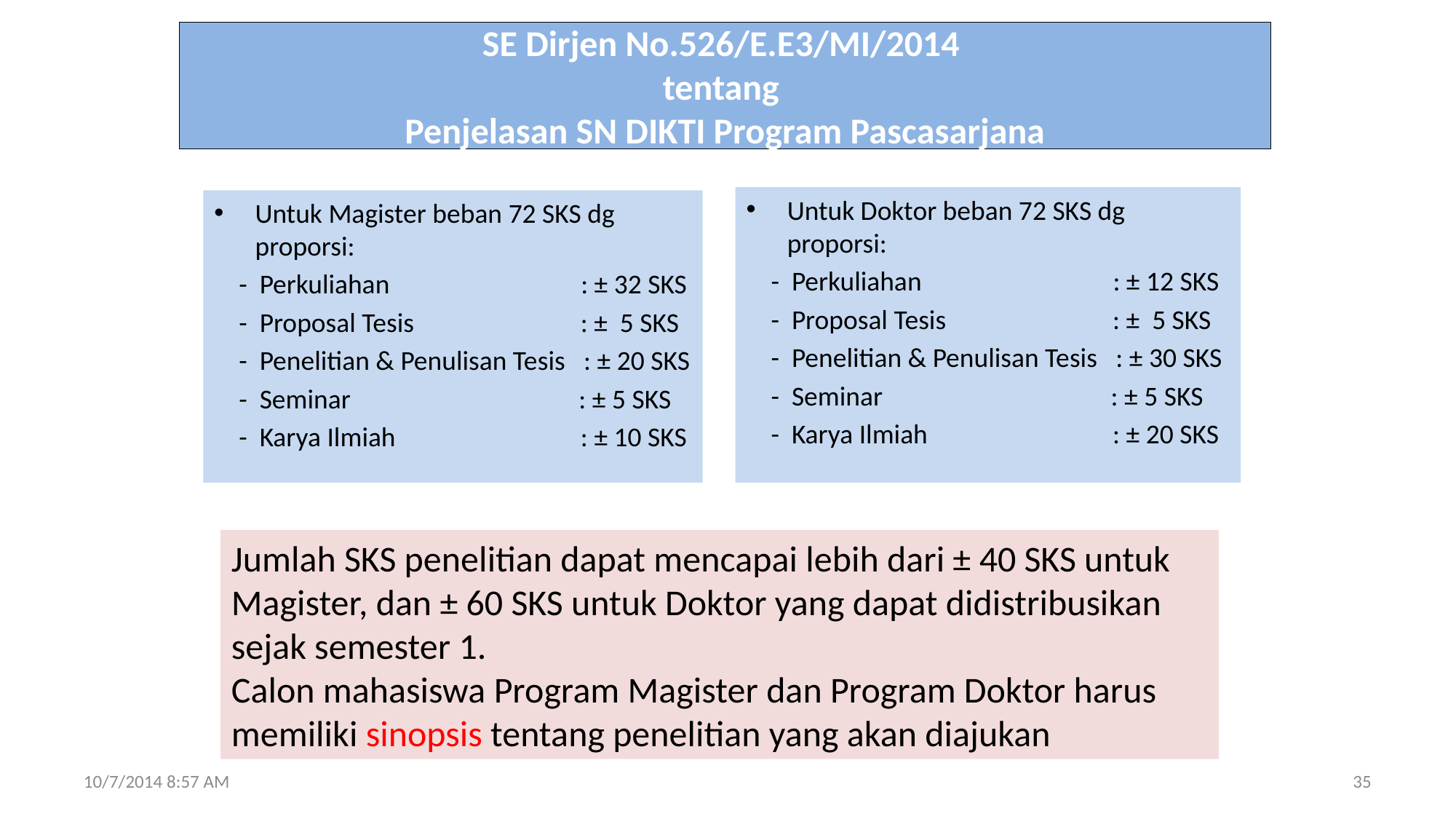

# SE Dirjen No.526/E.E3/MI/2014 tentang Penjelasan SN DIKTI Program Pascasarjana
Untuk Doktor beban 72 SKS dg proporsi:
    -  Perkuliahan                               : ± 12 SKS
    -  Proposal Tesis                           : ±  5 SKS
    -  Penelitian & Penulisan Tesis   : ± 30 SKS
    -  Seminar                                     : ± 5 SKS
    -  Karya Ilmiah                              : ± 20 SKS

Untuk Magister beban 72 SKS dg proporsi:
    -  Perkuliahan                               : ± 32 SKS
    -  Proposal Tesis                           : ±  5 SKS
    -  Penelitian & Penulisan Tesis   : ± 20 SKS
    -  Seminar                                     : ± 5 SKS
    -  Karya Ilmiah                              : ± 10 SKS

Jumlah SKS penelitian dapat mencapai lebih dari ± 40 SKS untuk Magister, dan ± 60 SKS untuk Doktor yang dapat didistribusikan sejak semester 1.
Calon mahasiswa Program Magister dan Program Doktor harus memiliki sinopsis tentang penelitian yang akan diajukan
10/7/2014 8:57 AM
35